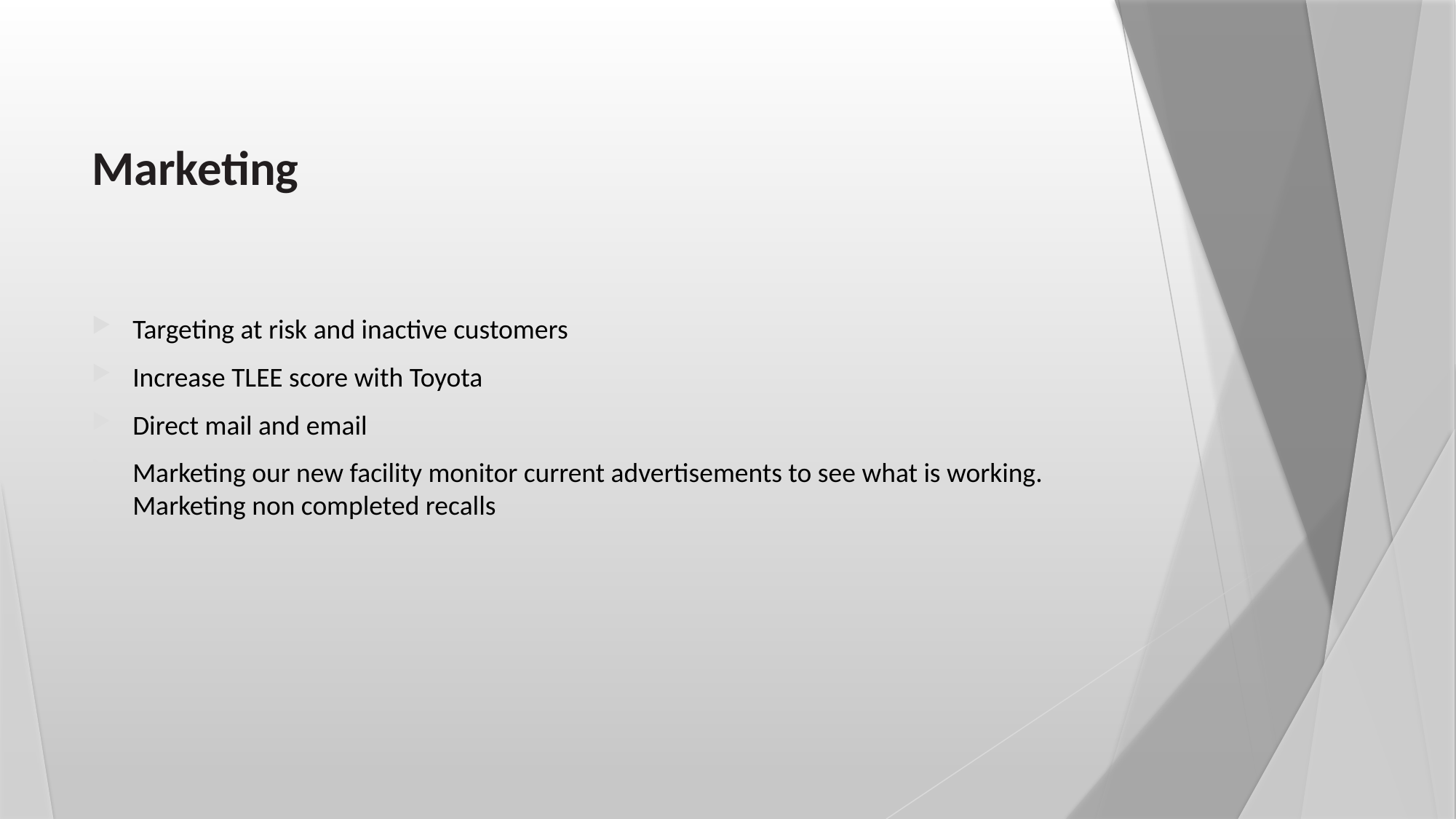

# Marketing

Targeting at risk and inactive customers
Increase TLEE score with Toyota
Direct mail and email
Marketing our new facility monitor current advertisements to see what is working. Marketing non completed recalls